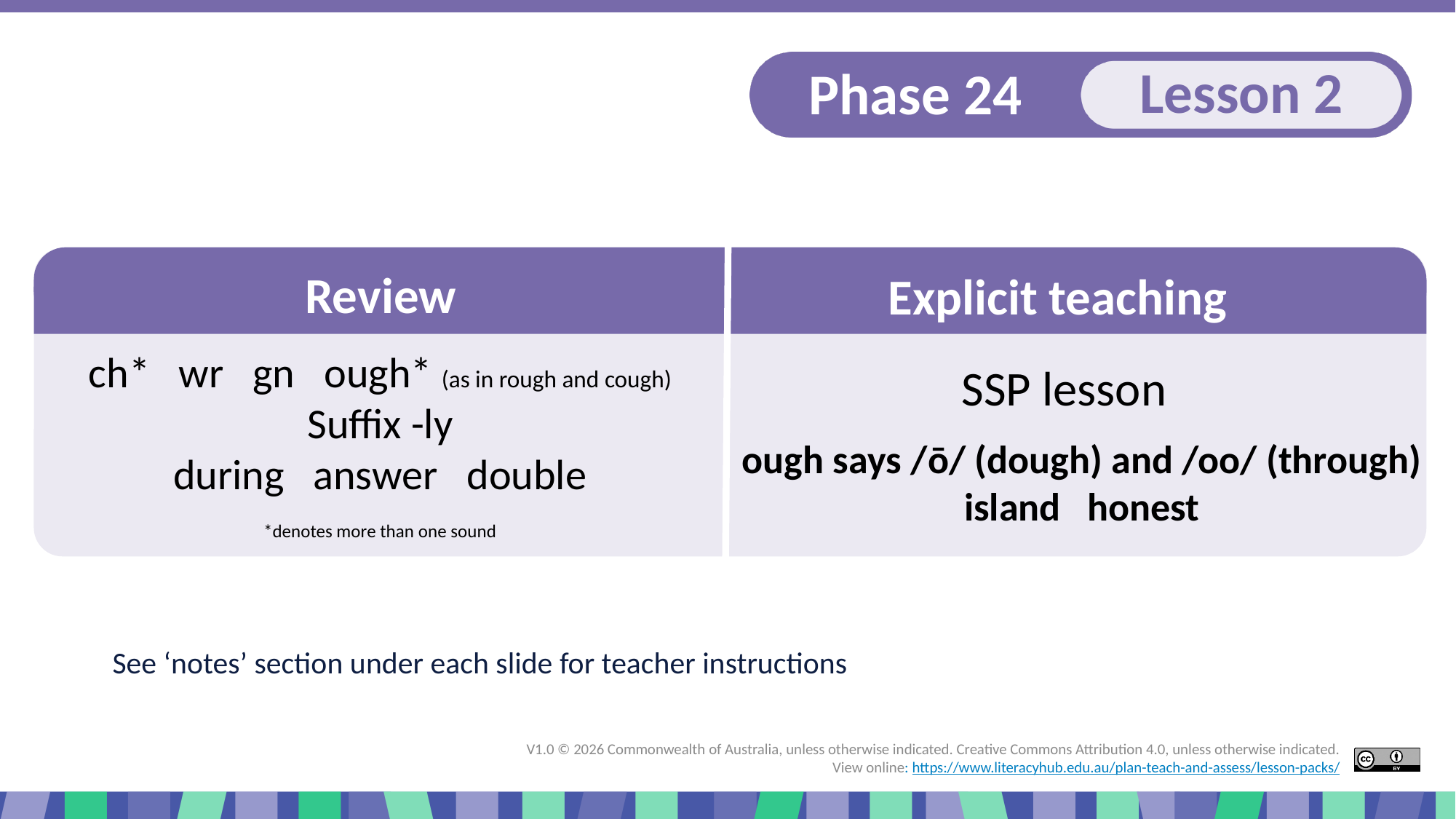

Slide 1 Phase 24 Lesson 2 ough as in dough and through
ch*   wr   gn   ough* (as in rough and cough)
Suffix -ly
during   answer   double

*denotes more than one sound

ough says /ō/ (dough) and /oo/ (through)
island   honest